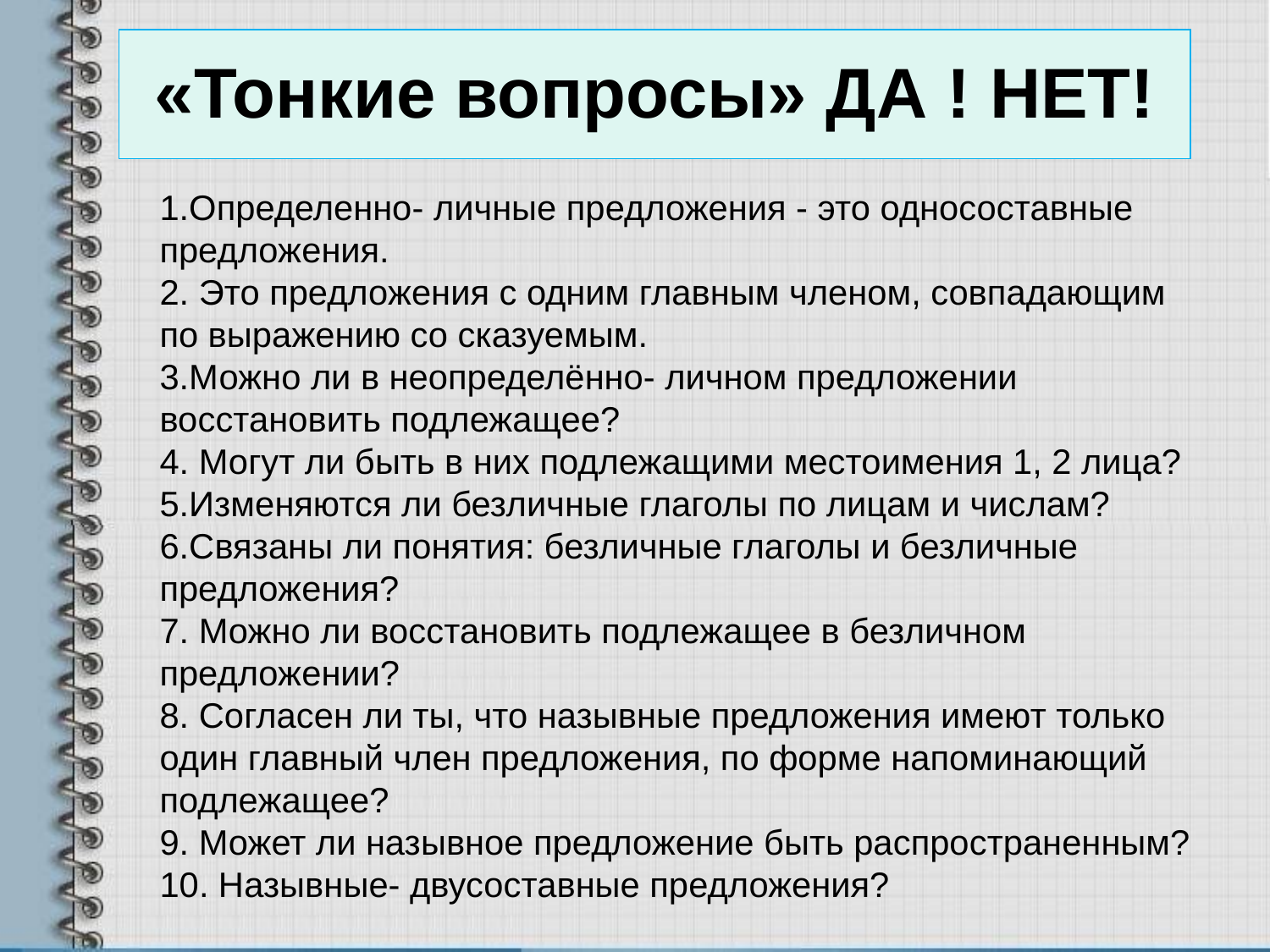

# «Тонкие вопросы» ДА ! НЕТ!
	1.Определенно- личные предложения - это односоставные предложения.
2. Это предложения с одним главным членом, совпадающим по выражению со сказуемым.
3.Можно ли в неопределённо- личном предложении восстановить подлежащее?
4. Могут ли быть в них подлежащими местоимения 1, 2 лица?
5.Изменяются ли безличные глаголы по лицам и числам?
6.Связаны ли понятия: безличные глаголы и безличные предложения?
7. Можно ли восстановить подлежащее в безличном предложении?
8. Согласен ли ты, что назывные предложения имеют только один главный член предложения, по форме напоминающий подлежащее?
9. Может ли назывное предложение быть распространенным?
10. Назывные- двусоставные предложения?